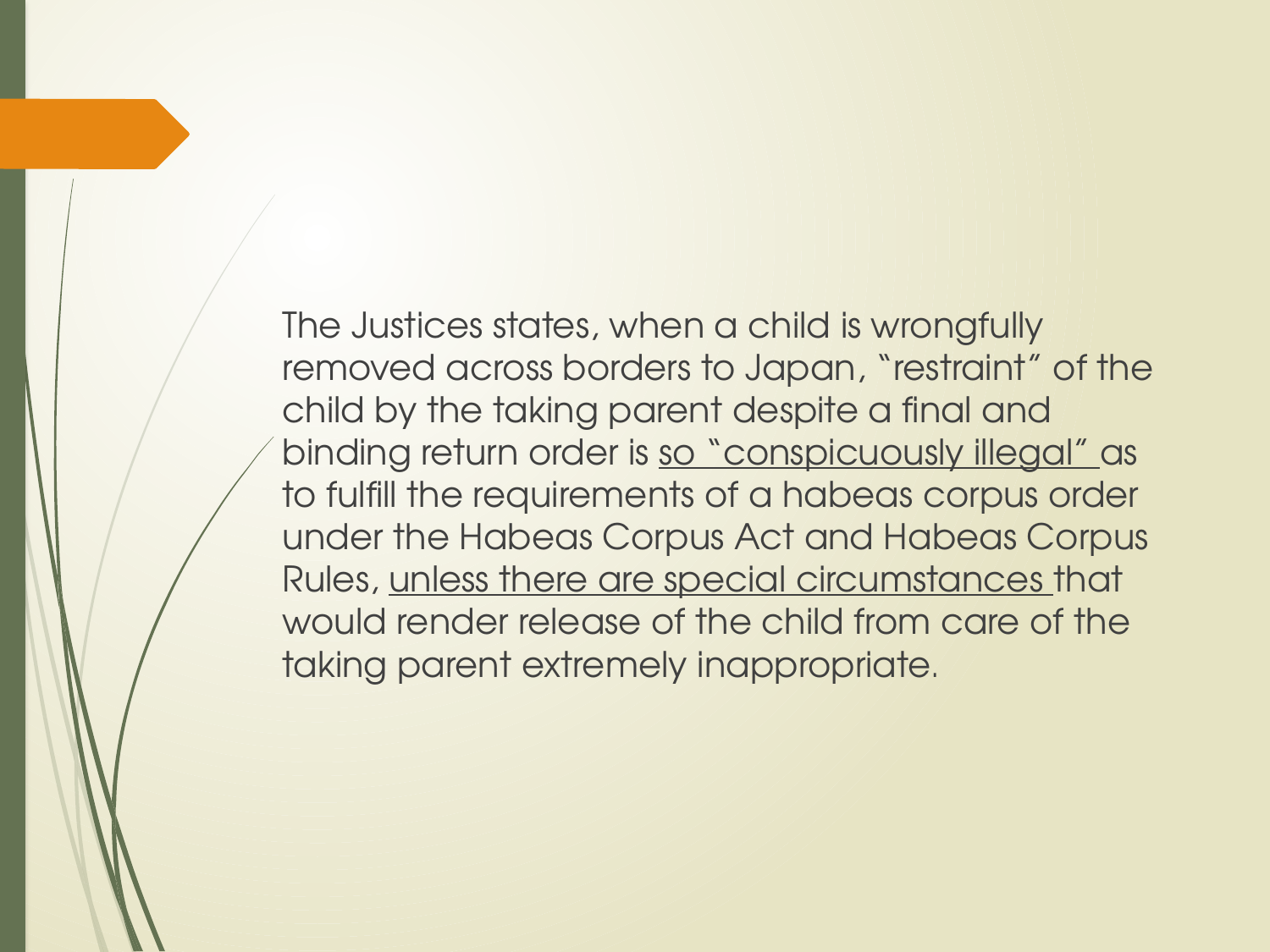

#
The Justices states, when a child is wrongfully removed across borders to Japan, “restraint” of the child by the taking parent despite a final and binding return order is so “conspicuously illegal” as to fulfill the requirements of a habeas corpus order under the Habeas Corpus Act and Habeas Corpus Rules, unless there are special circumstances that would render release of the child from care of the taking parent extremely inappropriate.